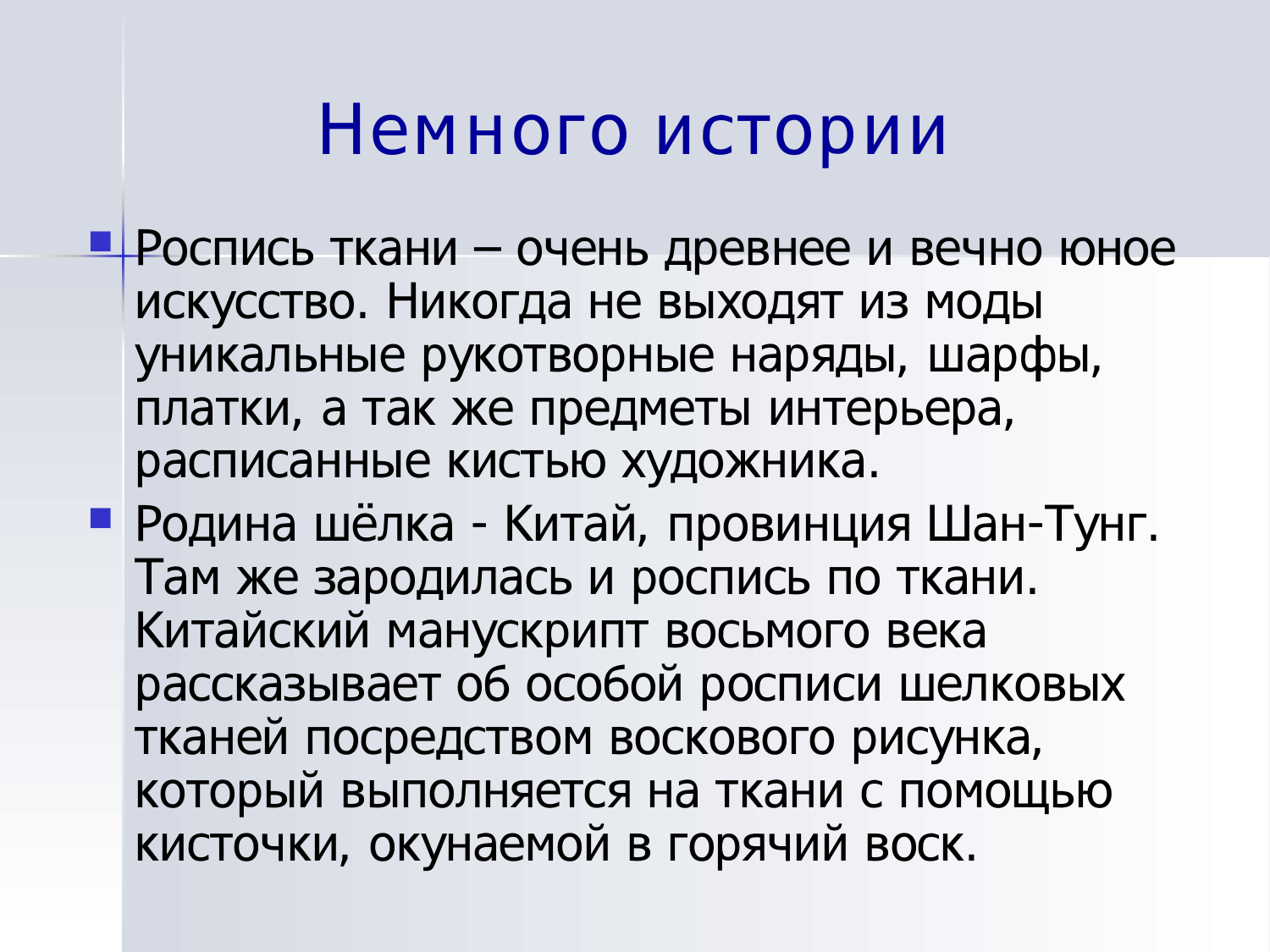

# Немного истории
Роспись ткани – очень древнее и вечно юное искусство. Никогда не выходят из моды уникальные рукотворные наряды, шарфы, платки, а так же предметы интерьера, расписанные кистью художника.
Родина шёлка - Китай, провинция Шан-Тунг. Там же зародилась и роспись по ткани. Китайский манускрипт восьмого века рассказывает об особой росписи шелковых тканей посредством воскового рисунка, который выполняется на ткани с помощью кисточки, окунаемой в горячий воск.